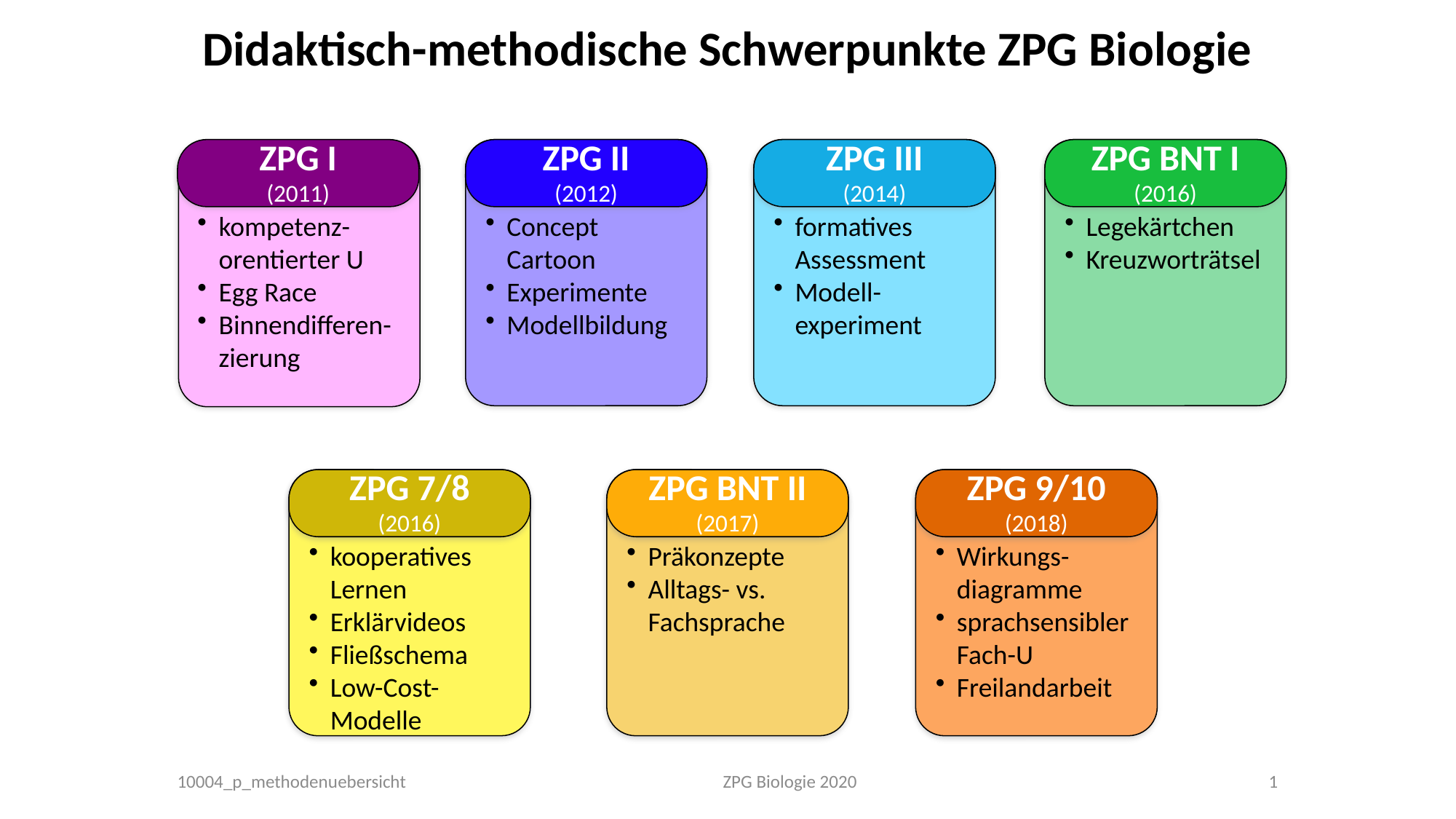

Didaktisch-methodische Schwerpunkte ZPG Biologie

ZPG I
(2011)
ZPG II
(2012)
ZPG III
(2014)
ZPG BNT I (2016)

kompetenz-orentierter U
Egg Race
Binnendifferen-zierung
Concept Cartoon
Experimente
Modellbildung
formatives Assessment
Modell-experiment
Legekärtchen
Kreuzworträtsel

ZPG 7/8
(2016)
kooperatives Lernen
Erklärvideos
Fließschema
Low-Cost-Modelle

ZPG BNT II (2017)
Präkonzepte
Alltags- vs. Fachsprache

ZPG 9/10 (2018)
Wirkungs-diagramme
sprachsensibler Fach-U
Freilandarbeit
10004_p_methodenuebersicht			ZPG Biologie 2020				1